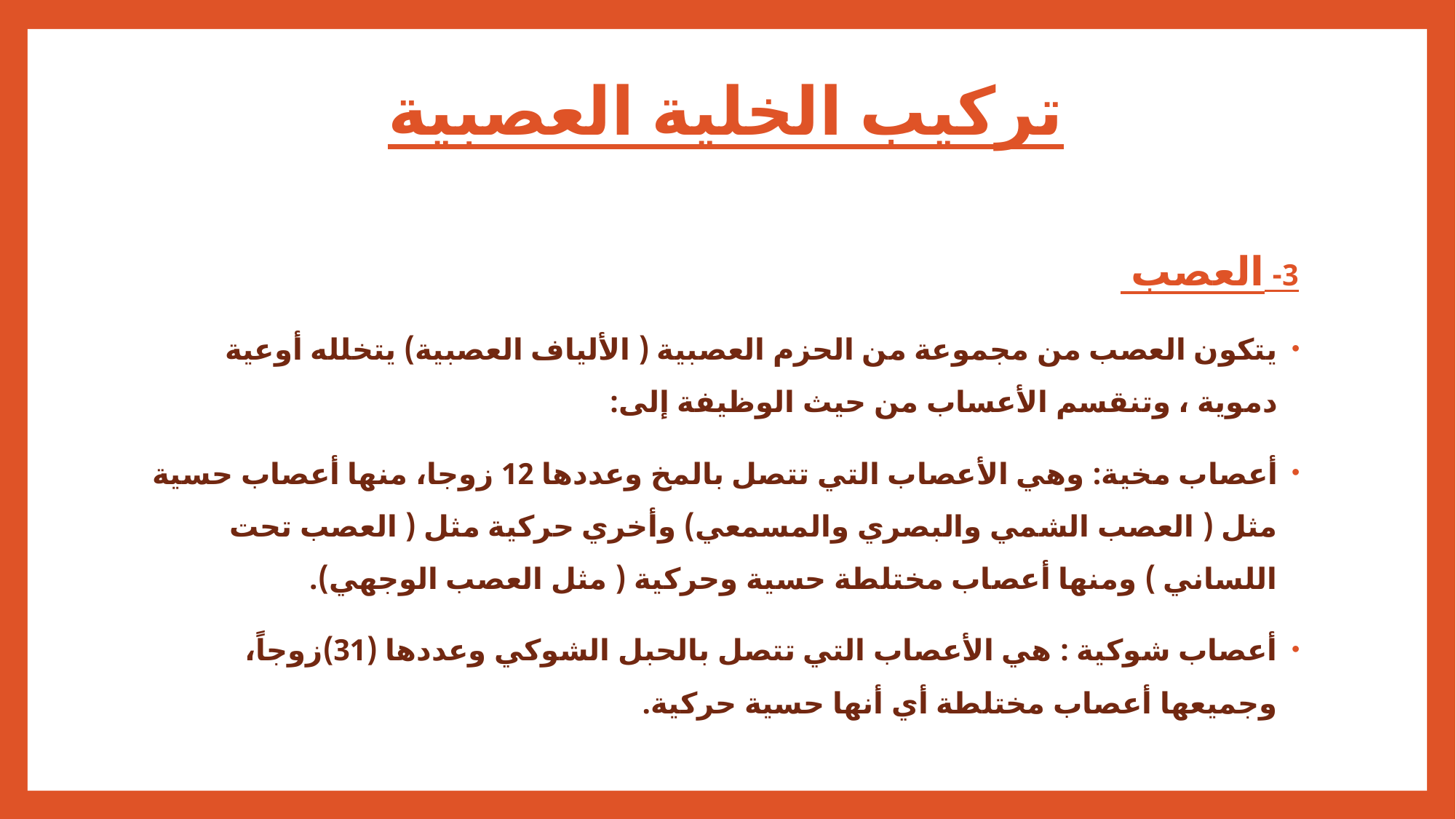

# تركيب الخلية العصبية
3- العصب
يتكون العصب من مجموعة من الحزم العصبية ( الألياف العصبية) يتخلله أوعية دموية ، وتنقسم الأعساب من حيث الوظيفة إلى:
أعصاب مخية: وهي الأعصاب التي تتصل بالمخ وعددها 12 زوجا، منها أعصاب حسية مثل ( العصب الشمي والبصري والمسمعي) وأخري حركية مثل ( العصب تحت اللساني ) ومنها أعصاب مختلطة حسية وحركية ( مثل العصب الوجهي).
أعصاب شوكية : هي الأعصاب التي تتصل بالحبل الشوكي وعددها (31)زوجاً، وجميعها أعصاب مختلطة أي أنها حسية حركية.